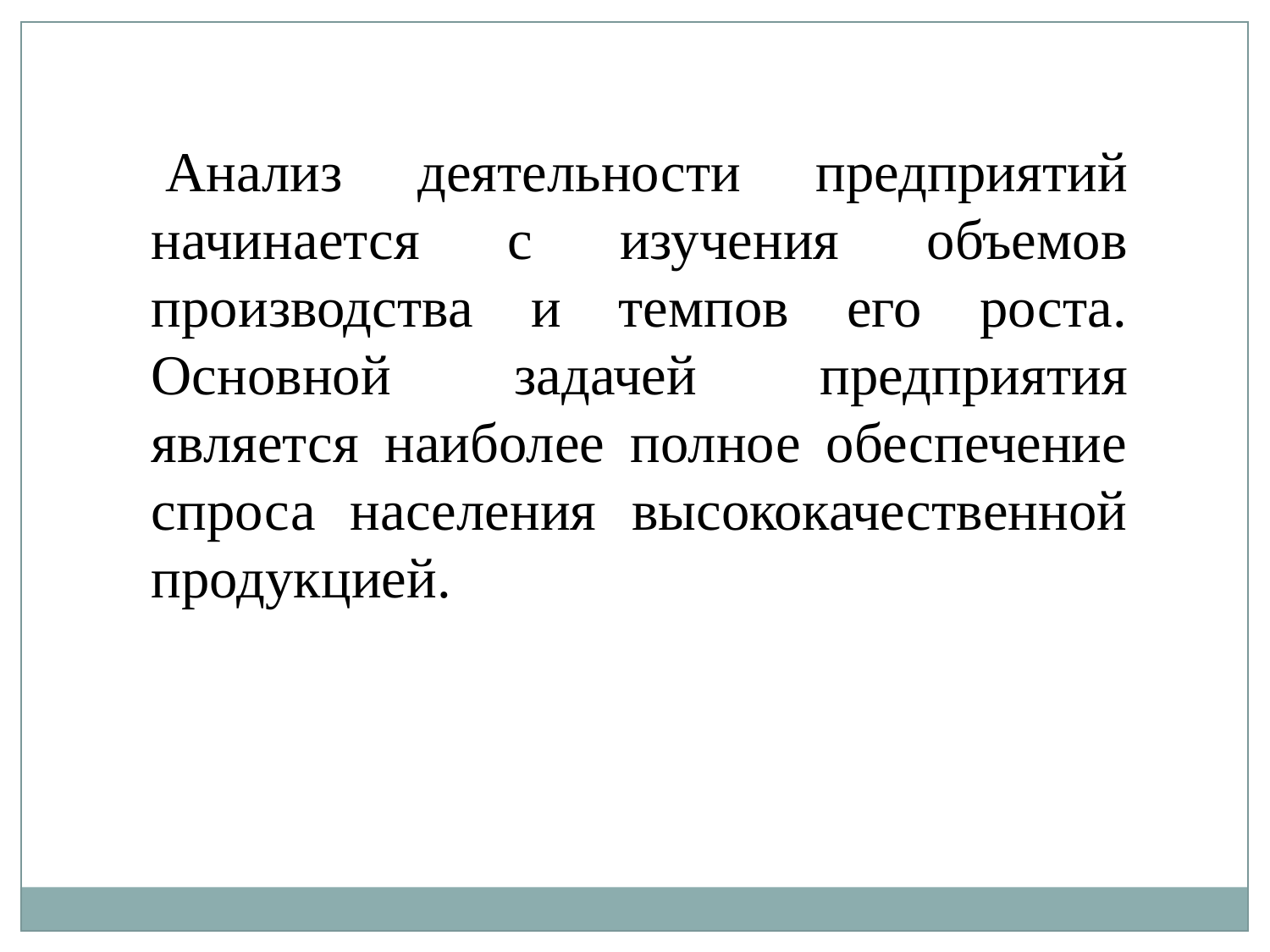

Анализ деятельности предприятий начинается с изучения объемов производства и темпов его роста. Основной задачей предприятия является наиболее полное обеспечение спроса населения высококачественной продукцией.